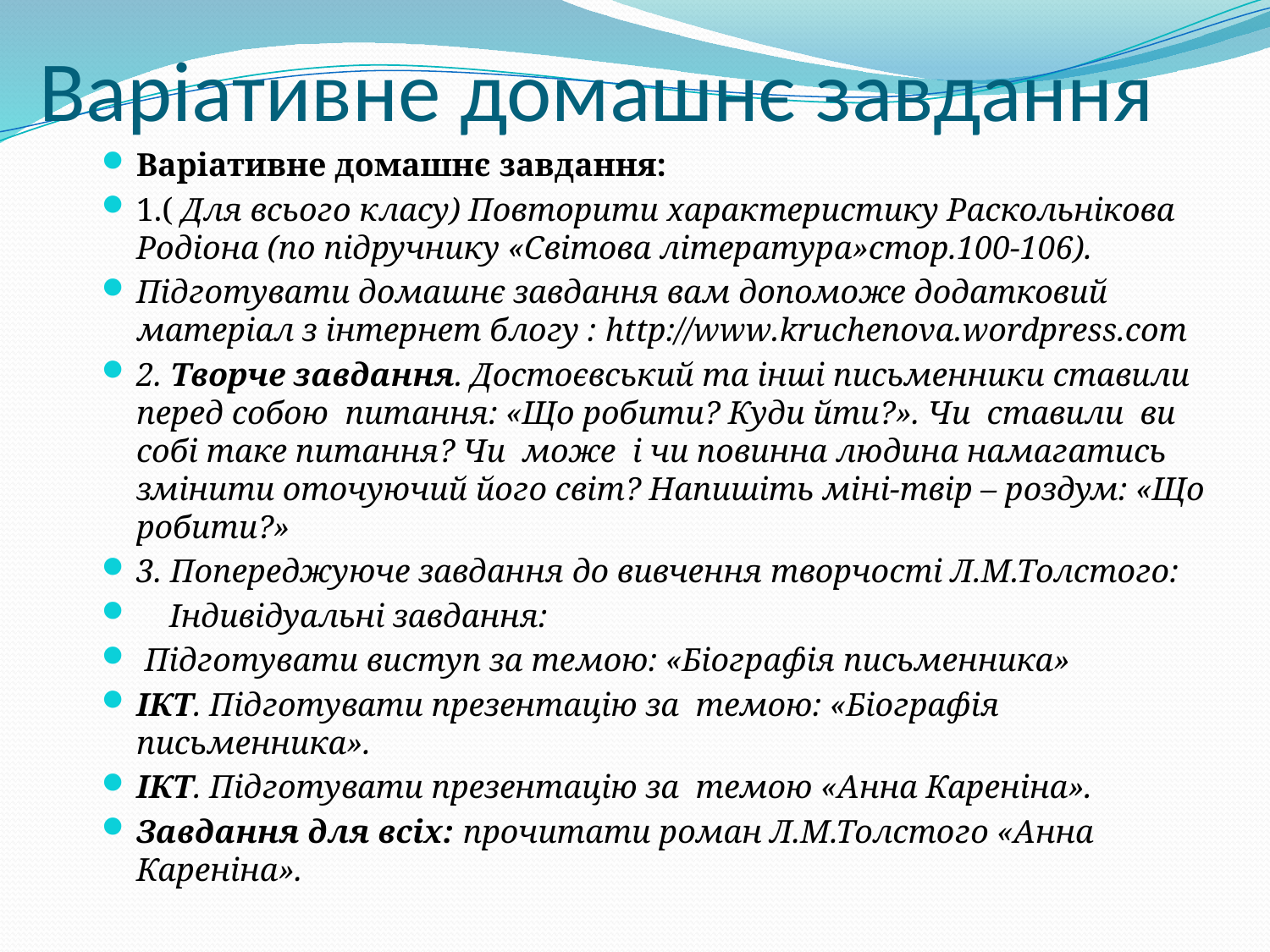

# Варіативне домашнє завдання
Варіативне домашнє завдання:
1.( Для всього класу) Повторити характеристику Раскольнікова Родіона (по підручнику «Світова література»стор.100-106).
Підготувати домашнє завдання вам допоможе додатковий матеріал з інтернет блогу : http://www.kruchenova.wordpress.com
2. Творче завдання. Достоєвський та інші письменники ставили перед собою  питання: «Що робити? Куди йти?». Чи  ставили  ви собі таке питання? Чи  може  і чи повинна людина намагатись змінити оточуючий його світ? Напишіть міні-твір – роздум: «Що робити?»
3. Попереджуюче завдання до вивчення творчості Л.М.Толстого:
    Індивідуальні завдання:
 Підготувати виступ за темою: «Біографія письменника»
ІКТ. Підготувати презентацію за  темою: «Біографія письменника».
ІКТ. Підготувати презентацію за  темою «Анна Кареніна».
Завдання для всіх: прочитати роман Л.М.Толстого «Анна Кареніна».